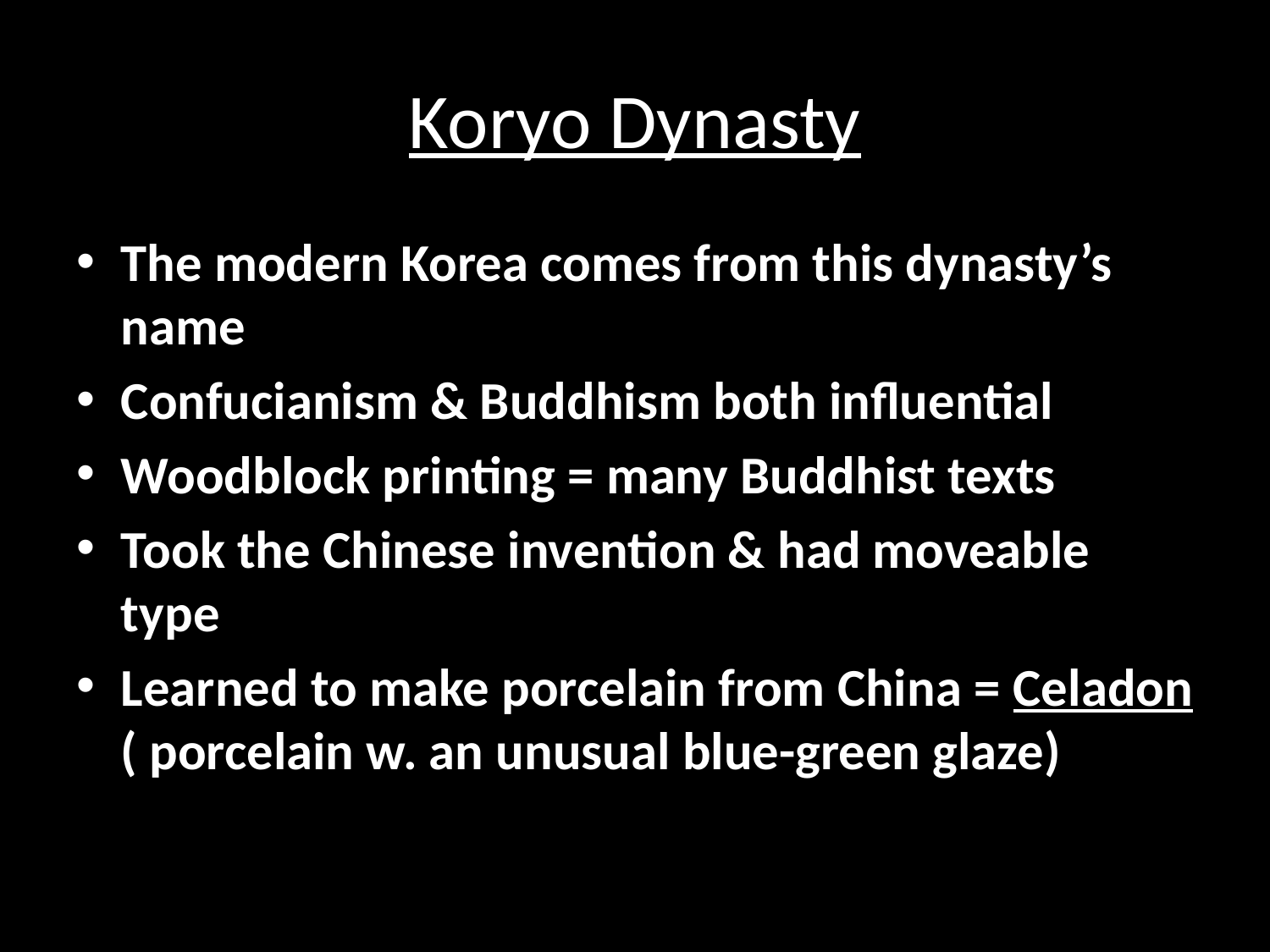

# Koryo Dynasty
The modern Korea comes from this dynasty’s name
Confucianism & Buddhism both influential
Woodblock printing = many Buddhist texts
Took the Chinese invention & had moveable type
Learned to make porcelain from China = Celadon ( porcelain w. an unusual blue-green glaze)